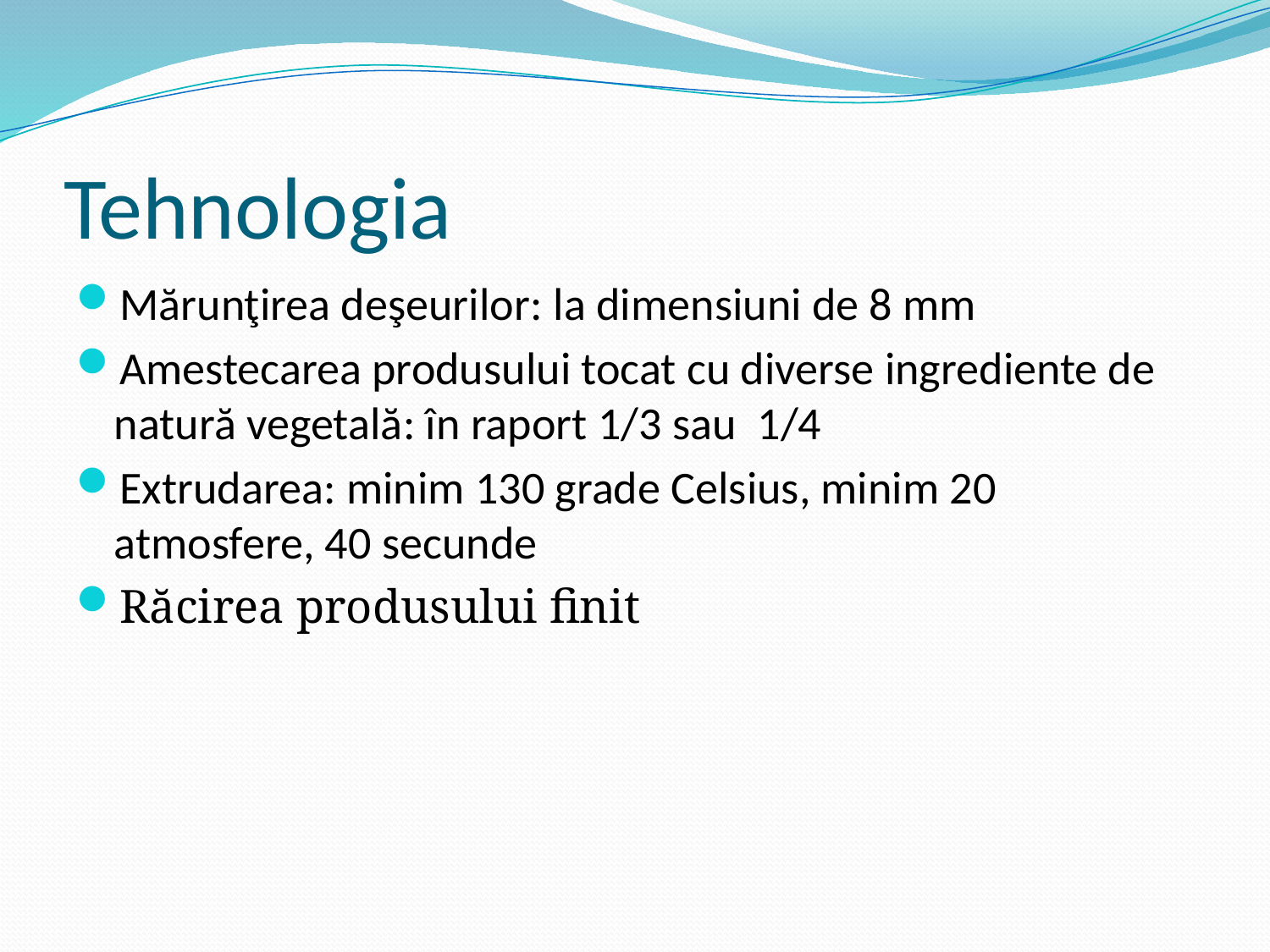

# Tehnologia
Mărunţirea deşeurilor: la dimensiuni de 8 mm
Amestecarea produsului tocat cu diverse ingrediente de natură vegetală: în raport 1/3 sau  1/4
Extrudarea: minim 130 grade Celsius, minim 20 atmosfere, 40 secunde
Răcirea produsului finit